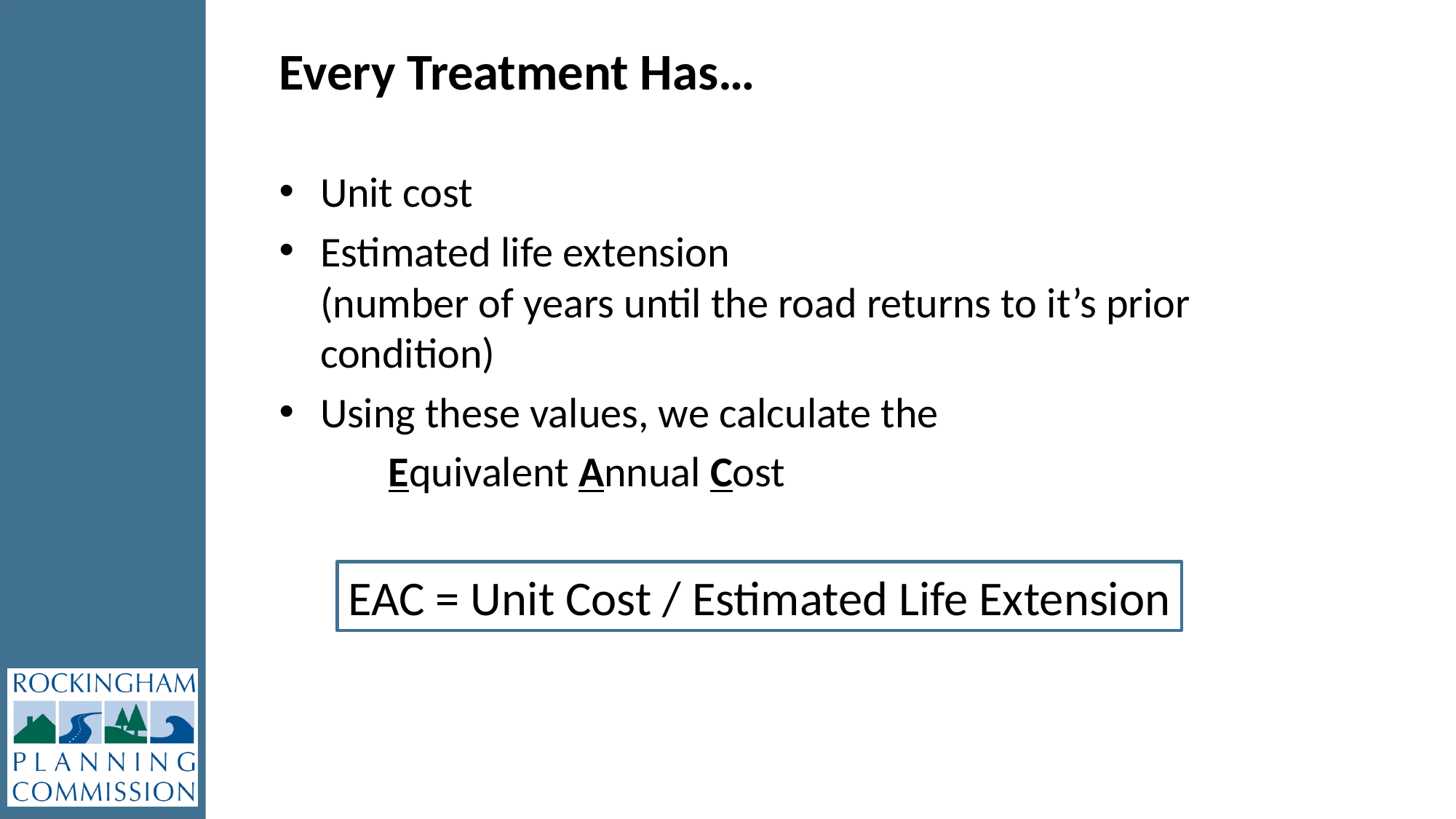

Every Treatment Has…
Unit cost
Estimated life extension
(number of years until the road returns to it’s prior condition)
Using these values, we calculate the
	Equivalent Annual Cost
EAC = Unit Cost / Estimated Life Extension